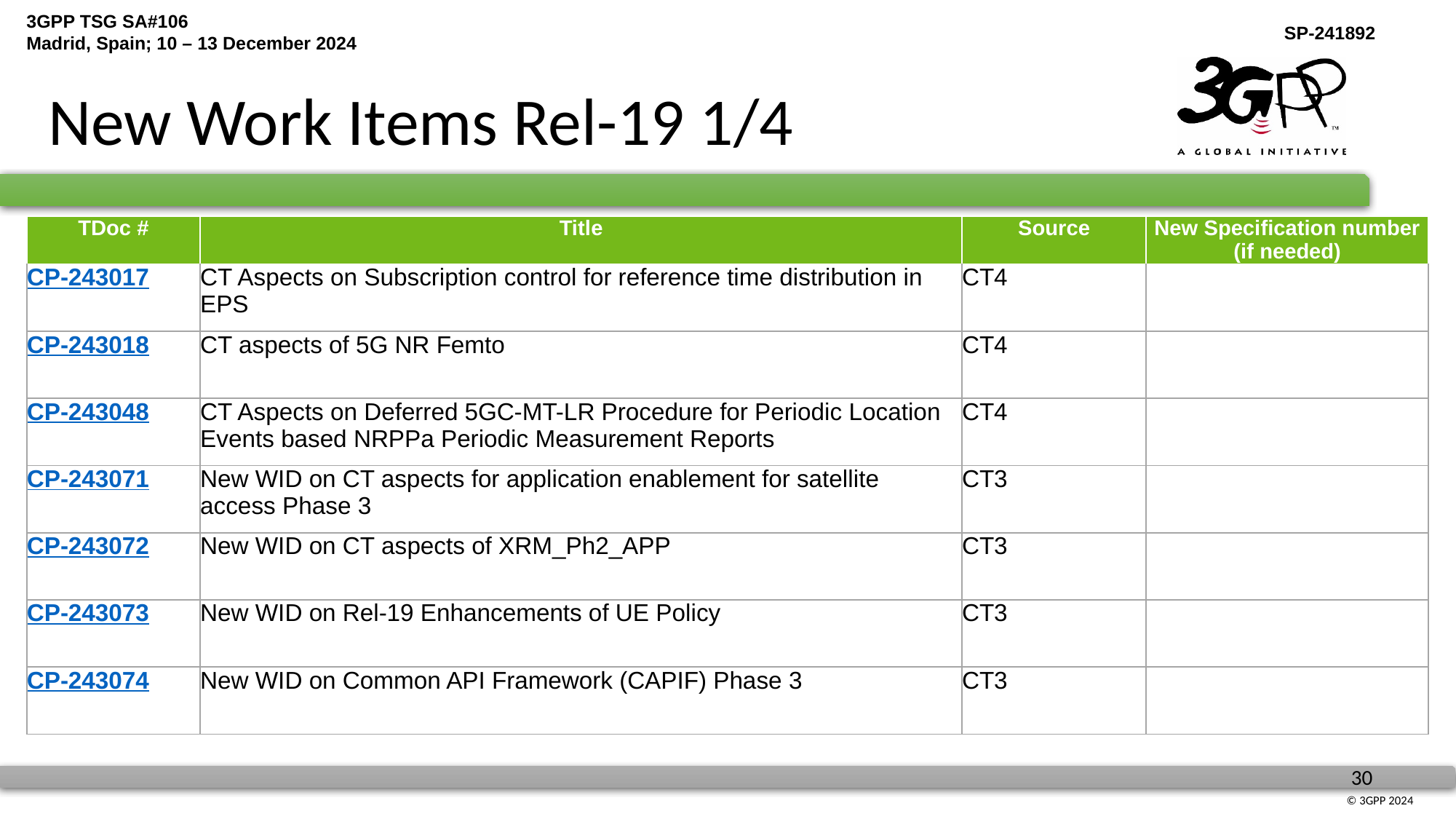

# New Work Items Rel-19 1/4
| TDoc # | Title | Source | New Specification number (if needed) |
| --- | --- | --- | --- |
| CP-243017 | CT Aspects on Subscription control for reference time distribution in EPS | CT4 |  |
| CP-243018 | CT aspects of 5G NR Femto | CT4 |  |
| CP-243048 | CT Aspects on Deferred 5GC-MT-LR Procedure for Periodic Location Events based NRPPa Periodic Measurement Reports | CT4 |  |
| CP-243071 | New WID on CT aspects for application enablement for satellite access Phase 3 | CT3 |  |
| CP-243072 | New WID on CT aspects of XRM\_Ph2\_APP | CT3 |  |
| CP-243073 | New WID on Rel-19 Enhancements of UE Policy | CT3 |  |
| CP-243074 | New WID on Common API Framework (CAPIF) Phase 3 | CT3 |  |